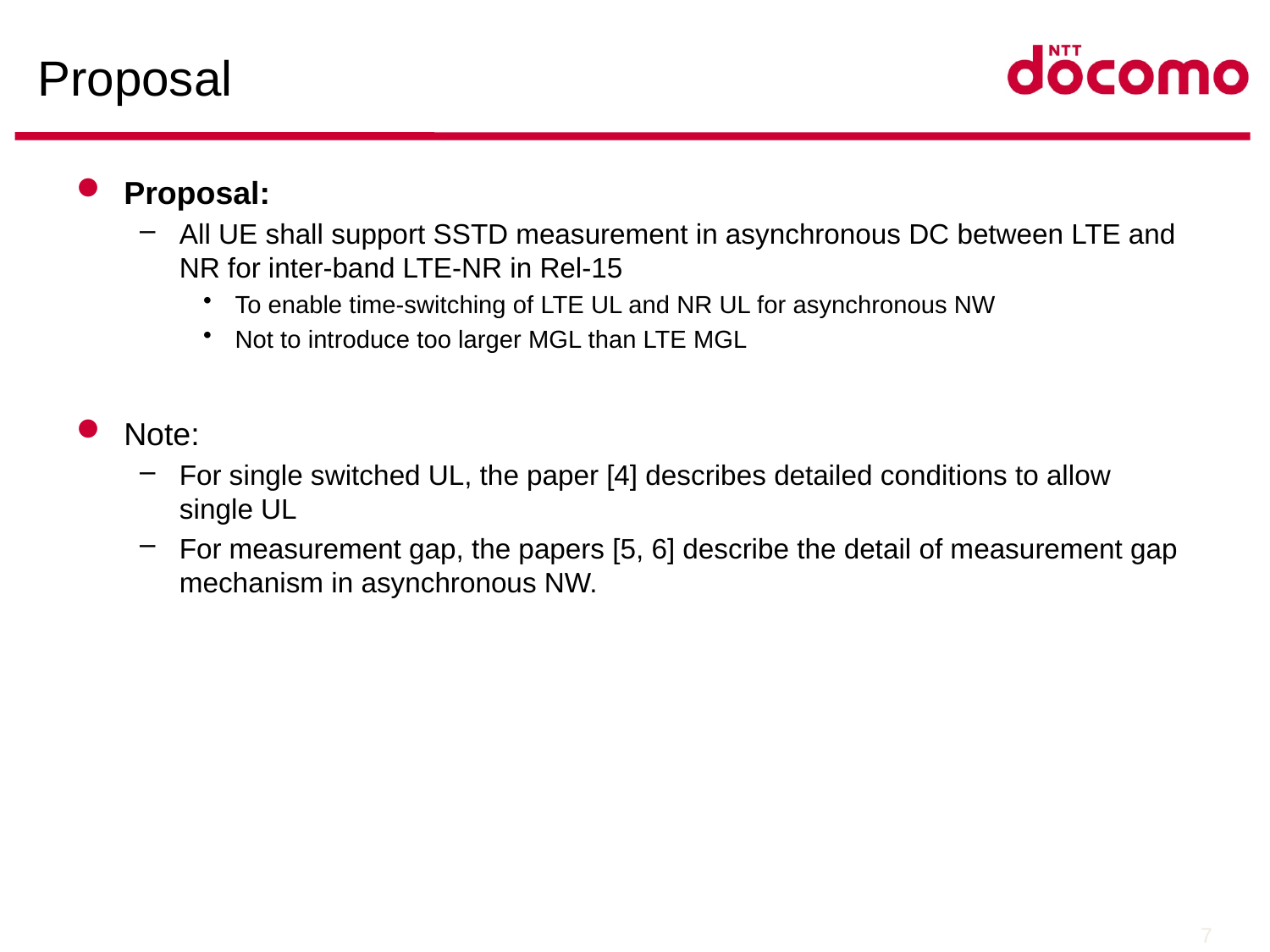

# Proposal
Proposal:
All UE shall support SSTD measurement in asynchronous DC between LTE and NR for inter-band LTE-NR in Rel-15
To enable time-switching of LTE UL and NR UL for asynchronous NW
Not to introduce too larger MGL than LTE MGL

Note:
For single switched UL, the paper [4] describes detailed conditions to allow single UL
For measurement gap, the papers [5, 6] describe the detail of measurement gap mechanism in asynchronous NW.